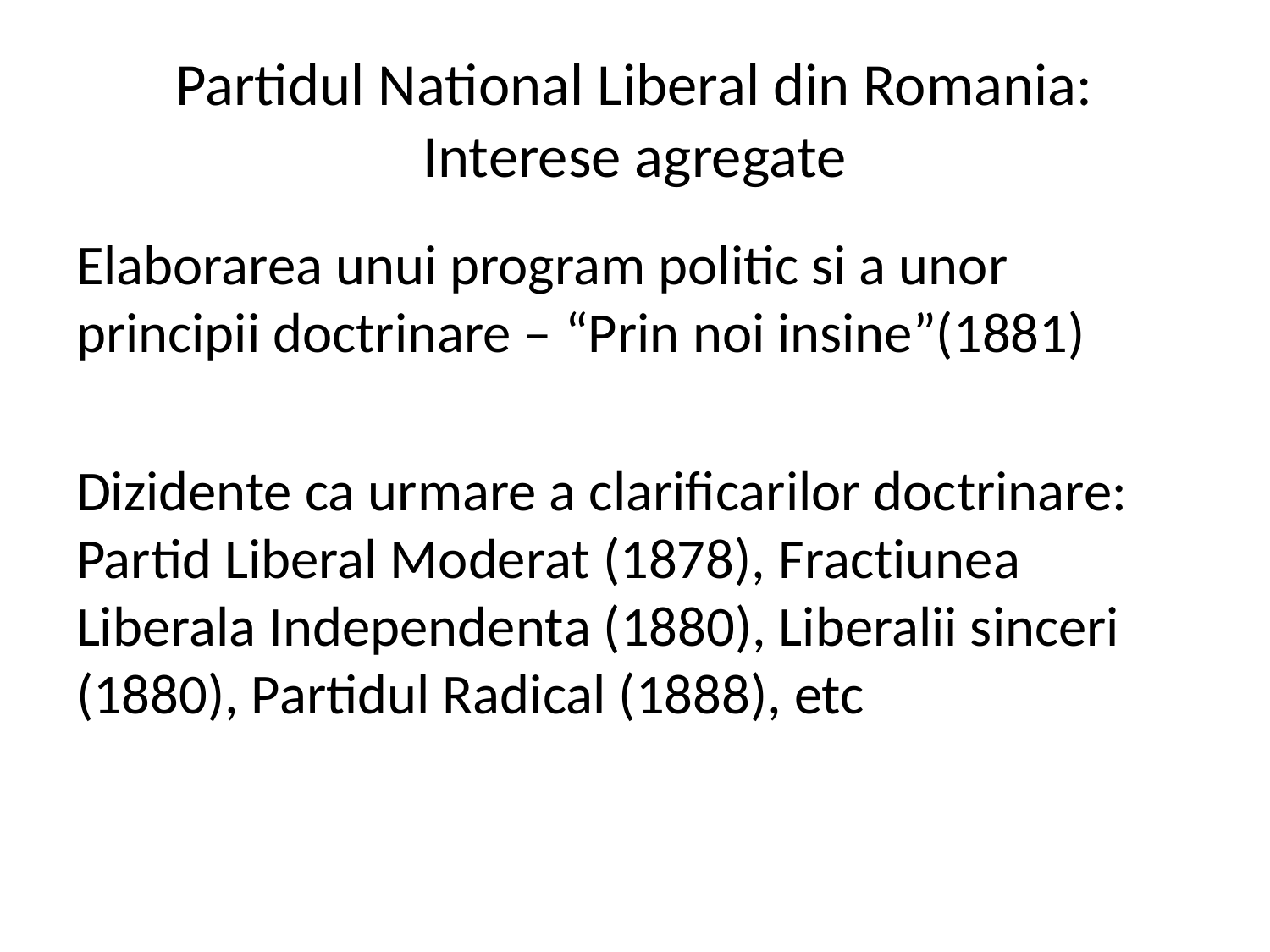

# Partidul National Liberal din Romania: Interese agregate
Elaborarea unui program politic si a unor principii doctrinare – “Prin noi insine”(1881)

Dizidente ca urmare a clarificarilor doctrinare: Partid Liberal Moderat (1878), Fractiunea Liberala Independenta (1880), Liberalii sinceri (1880), Partidul Radical (1888), etc